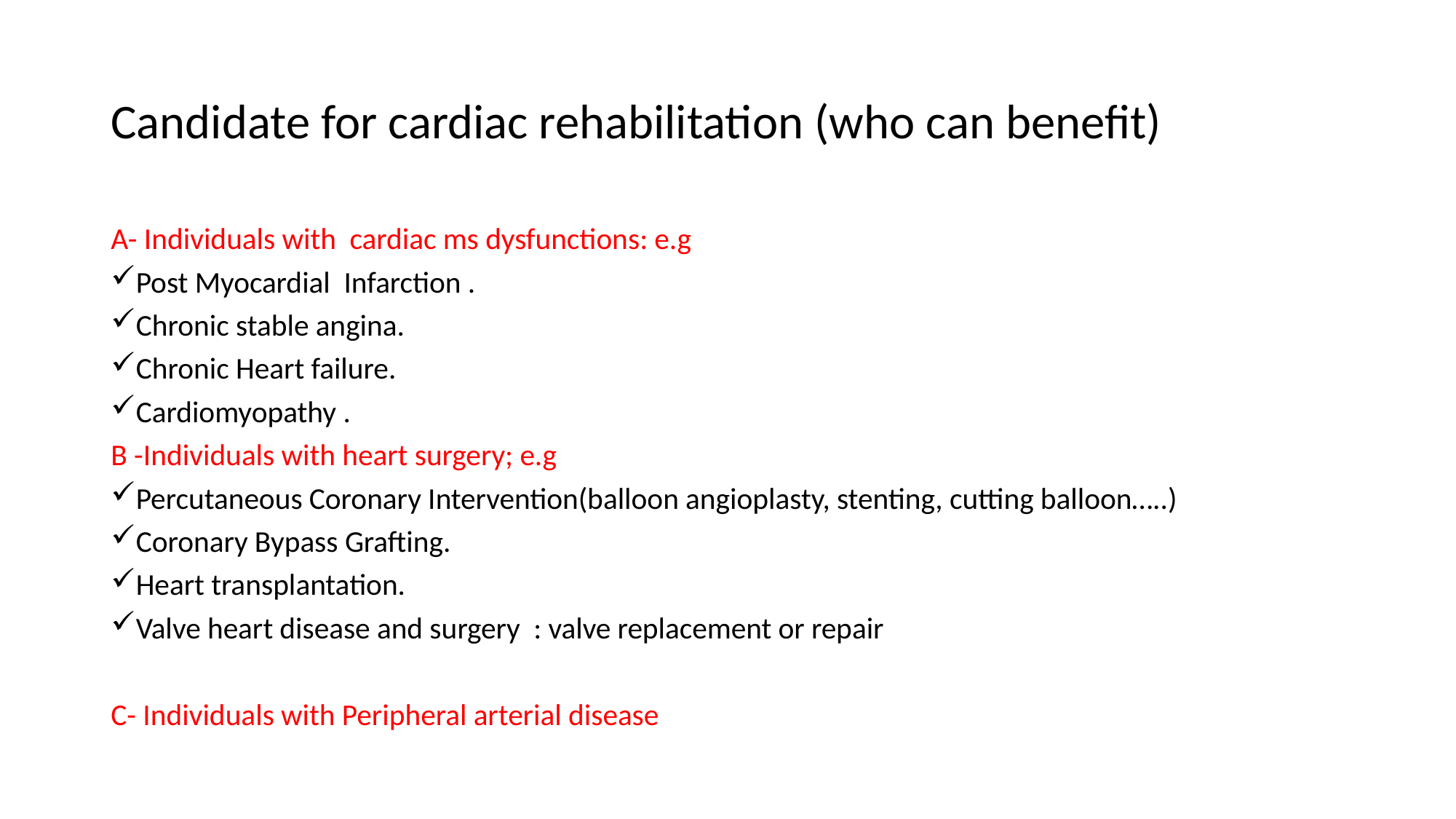

# Candidate for cardiac rehabilitation (who can benefit)
A- Individuals with  cardiac ms dysfunctions: e.g
Post Myocardial  Infarction .
Chronic stable angina.
Chronic Heart failure.
Cardiomyopathy .
B -Individuals with heart surgery; e.g
Percutaneous Coronary Intervention(balloon angioplasty, stenting, cutting balloon…..)
Coronary Bypass Grafting.
Heart transplantation.
Valve heart disease and surgery  : valve replacement or repair

C- Individuals with Peripheral arterial disease